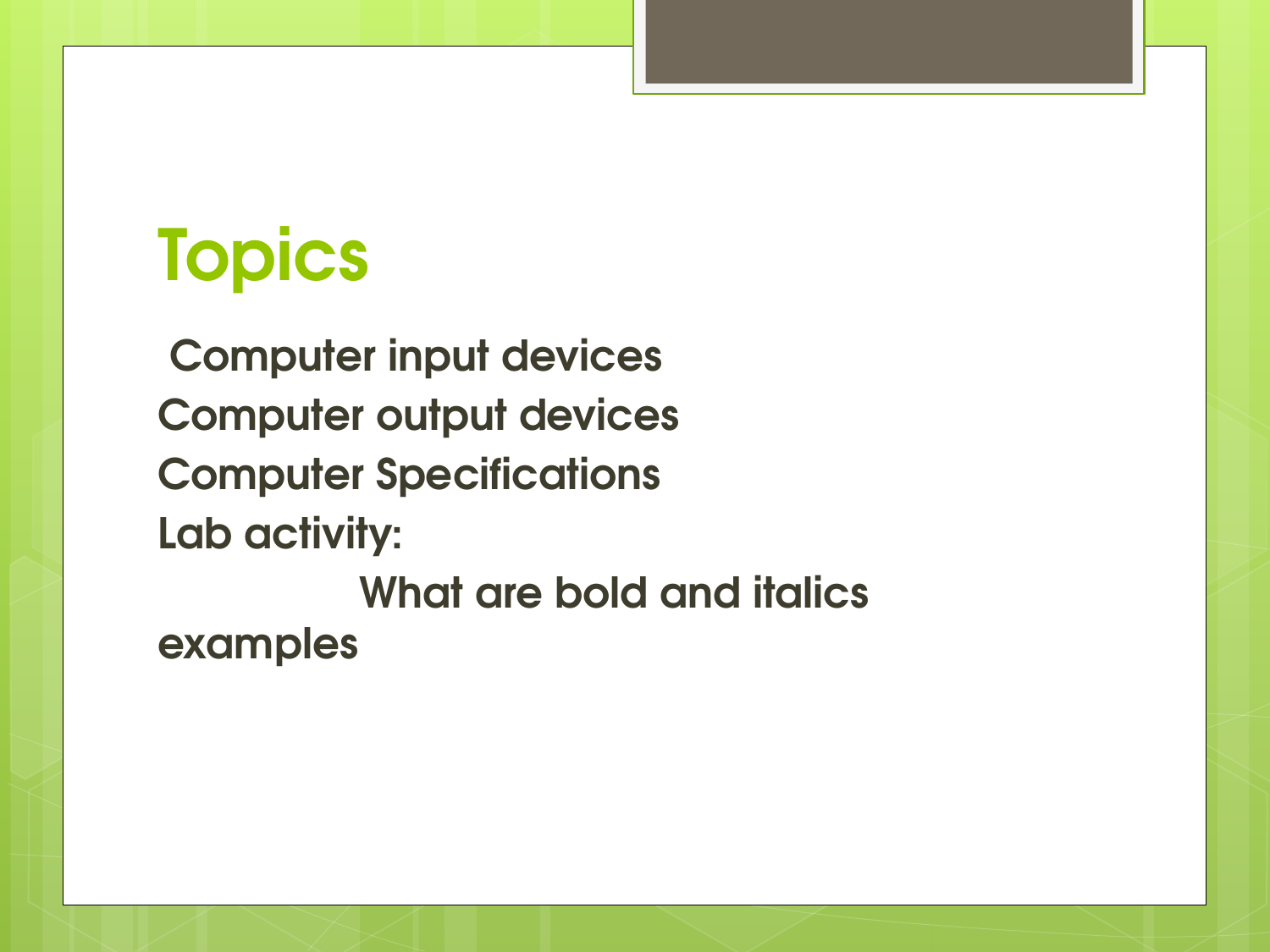

# Topics
 Computer input devices
Computer output devices
Computer Specifications
Lab activity:
                 What are bold and italics examples